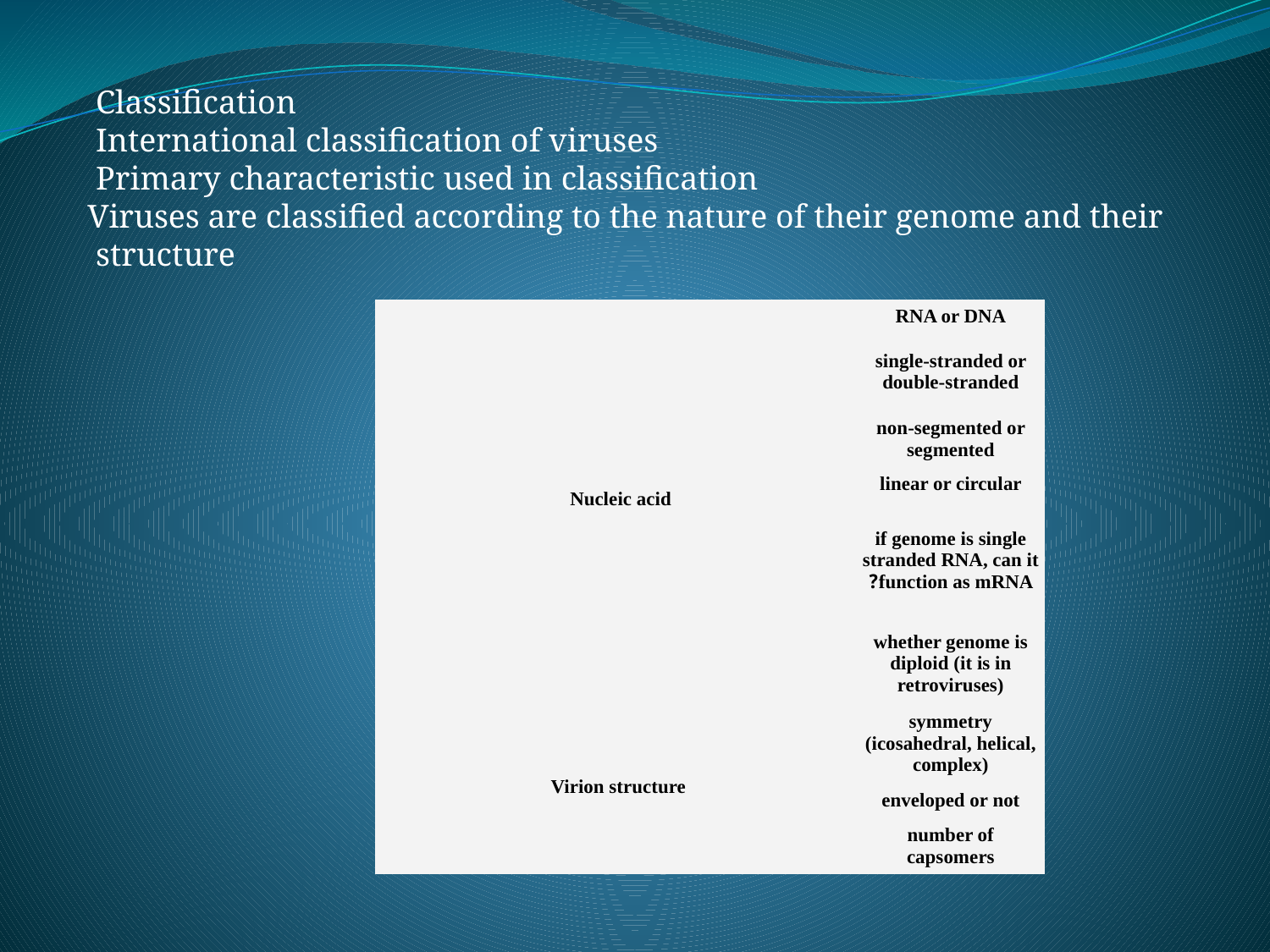

Classification
International classification of viruses
Primary characteristic used in classification
Viruses are classified according to the nature of their genome and their structure

| Nucleic acid | RNA or DNA |
| --- | --- |
|  | single-stranded or double-stranded |
|  | non-segmented or segmented |
|  | linear or circular |
|  | if genome is single stranded RNA, can it function as mRNA? |
|  | whether genome is diploid (it is in retroviruses) |
| Virion structure | symmetry (icosahedral, helical, complex) |
|  | enveloped or not |
|  | number of capsomers |